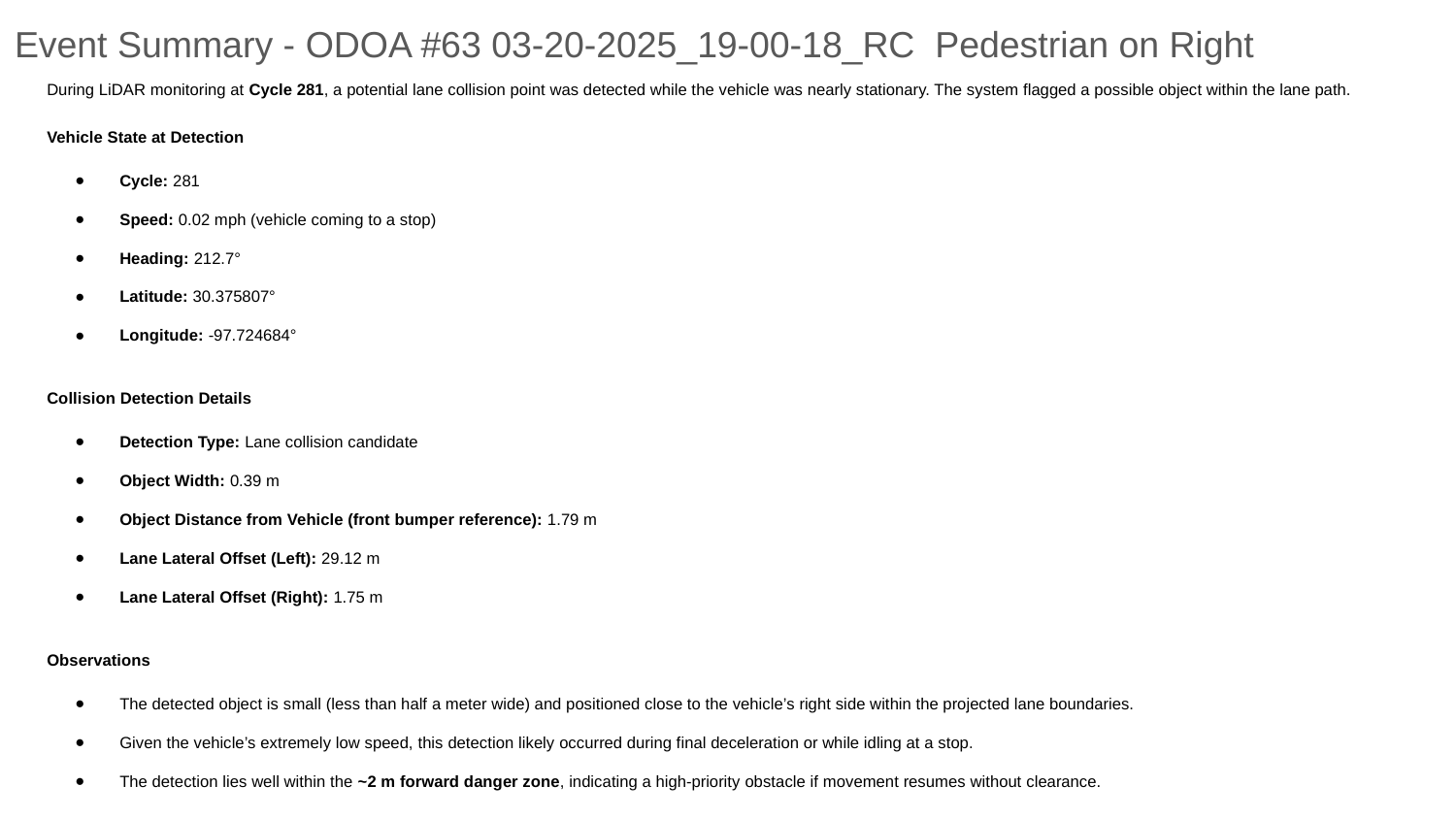

Event Summary - ODOA #63 03-20-2025_19-00-18_RC  Pedestrian on Right

During LiDAR monitoring at Cycle 281, a potential lane collision point was detected while the vehicle was nearly stationary. The system flagged a possible object within the lane path.
Vehicle State at Detection
Cycle: 281
Speed: 0.02 mph (vehicle coming to a stop)
Heading: 212.7°
Latitude: 30.375807°
Longitude: -97.724684°
Collision Detection Details
Detection Type: Lane collision candidate
Object Width: 0.39 m
Object Distance from Vehicle (front bumper reference): 1.79 m
Lane Lateral Offset (Left): 29.12 m
Lane Lateral Offset (Right): 1.75 m
Observations
The detected object is small (less than half a meter wide) and positioned close to the vehicle’s right side within the projected lane boundaries.
Given the vehicle’s extremely low speed, this detection likely occurred during final deceleration or while idling at a stop.
The detection lies well within the ~2 m forward danger zone, indicating a high-priority obstacle if movement resumes without clearance.